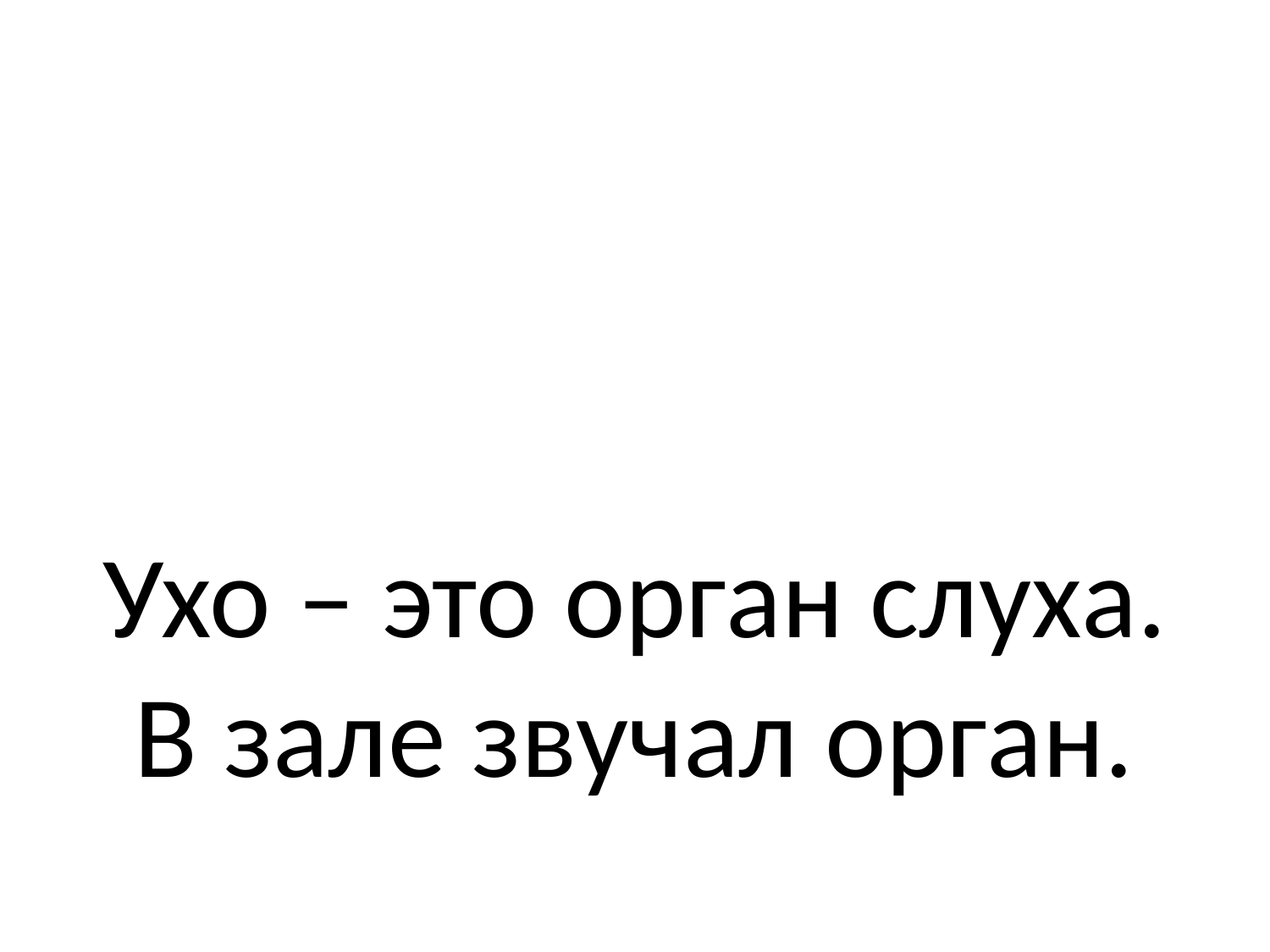

# Ухо – это орган слуха. В зале звучал орган.